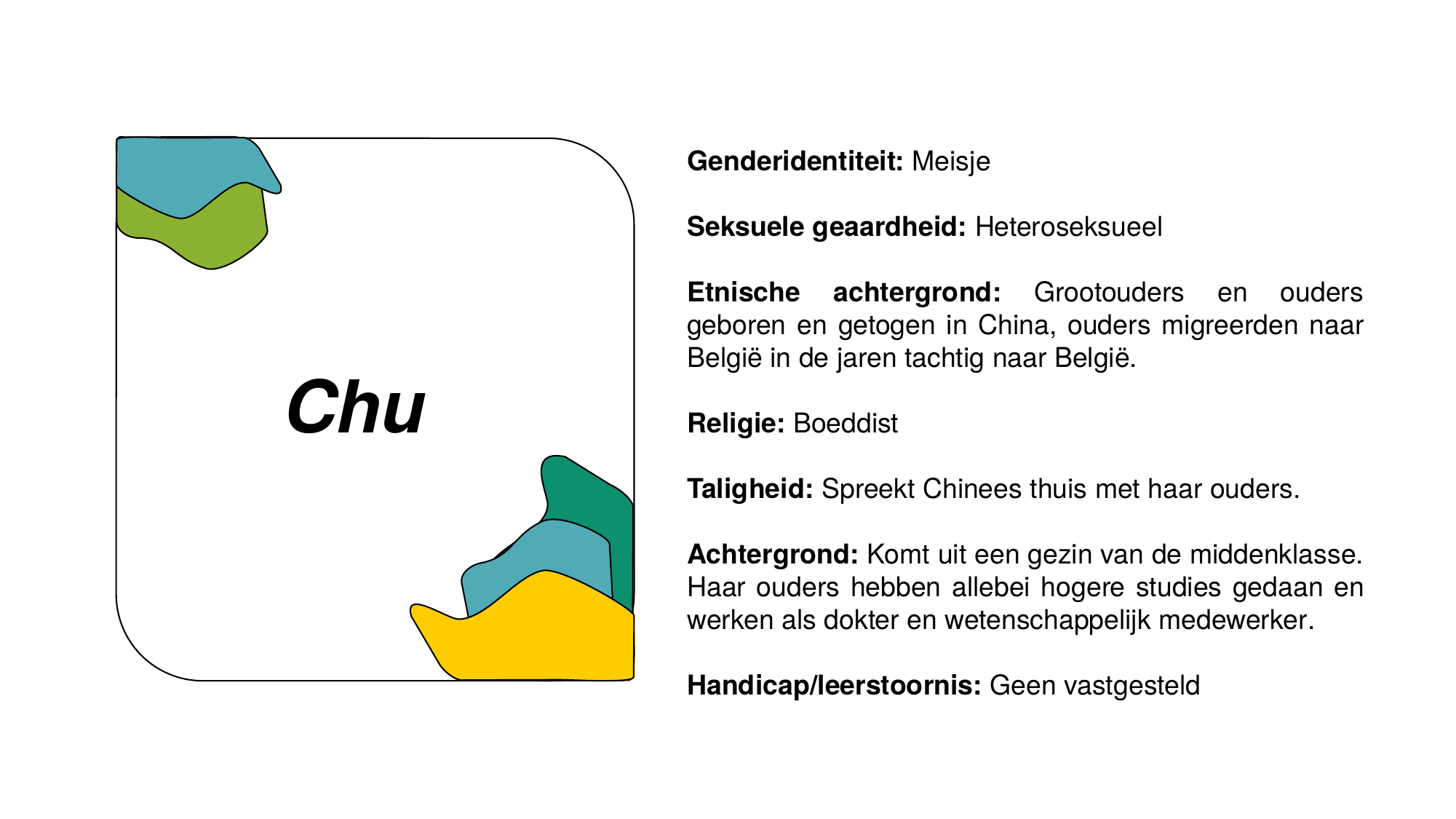

Genderidentiteit: Meisje

Seksuele geaardheid: Heteroseksueel

Etnische achtergrond: Grootouders en ouders geboren en getogen in China, ouders migreerden naar België in de jaren tachtig naar België.

Religie: Boeddist

Taligheid: Spreekt Chinees thuis met haar ouders.

Achtergrond: Komt uit een gezin van de middenklasse. Haar ouders hebben allebei hogere studies gedaan en werken als dokter en wetenschappelijk medewerker.

Handicap/leerstoornis: Geen vastgesteld

Chu